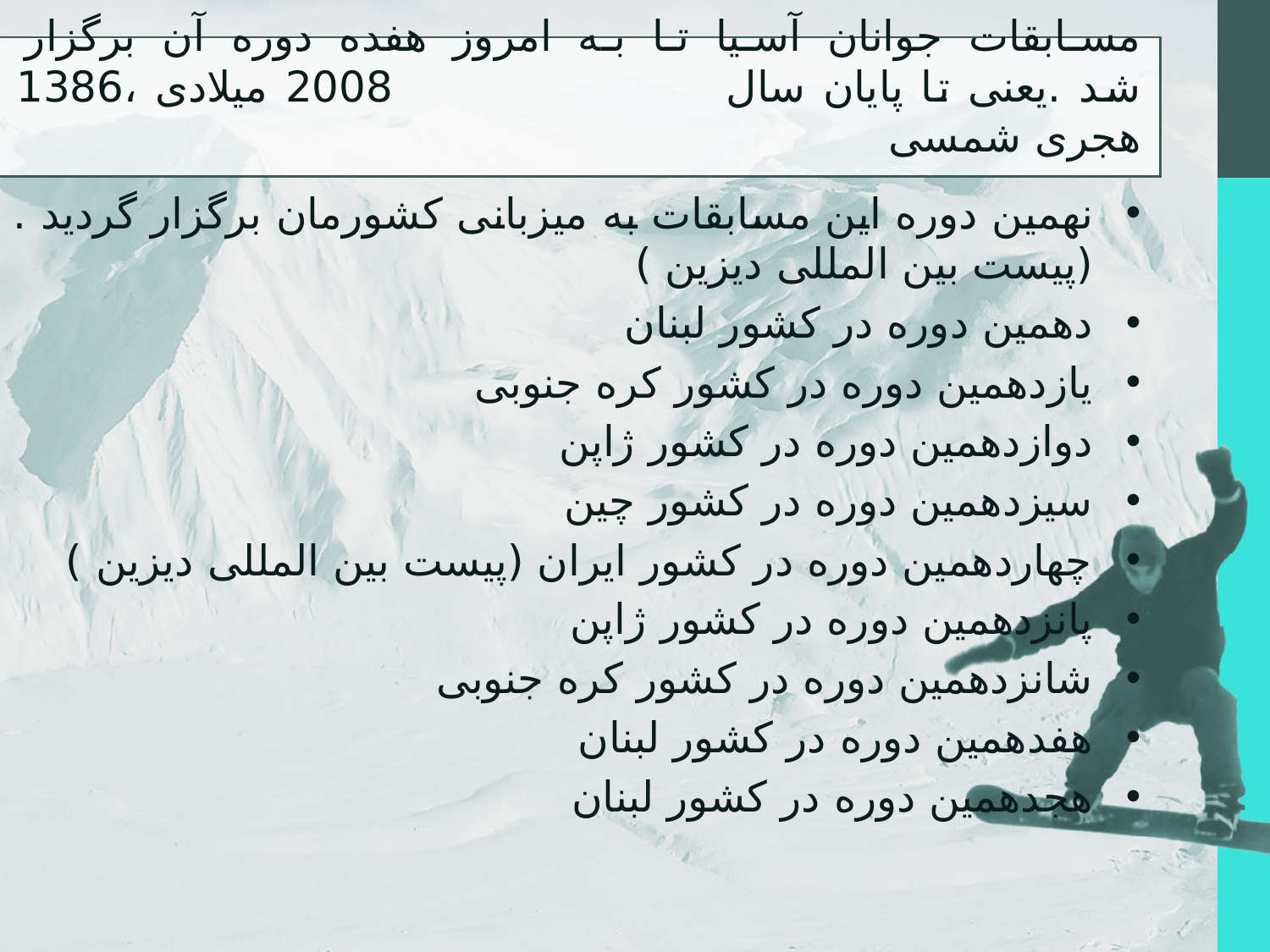

# مسابقات جوانان آسیا تا به امروز هفده دوره آن برگزار شد .یعنی تا پایان سال                   2008 میلادی ،1386 هجری شمسی
نهمین دوره این مسابقات به میزبانی کشورمان برگزار گردید . (پیست بین المللی دیزین )
دهمین دوره در کشور لبنان
یازدهمین دوره در کشور کره جنوبی
دوازدهمین دوره در کشور ژاپن
سیزدهمین دوره در کشور چین
چهاردهمین دوره در کشور ایران (پیست بین المللی دیزین )
پانزدهمین دوره در کشور ژاپن
شانزدهمین دوره در کشور کره جنوبی
هفدهمین دوره در کشور لبنان
هجدهمین دوره در کشور لبنان